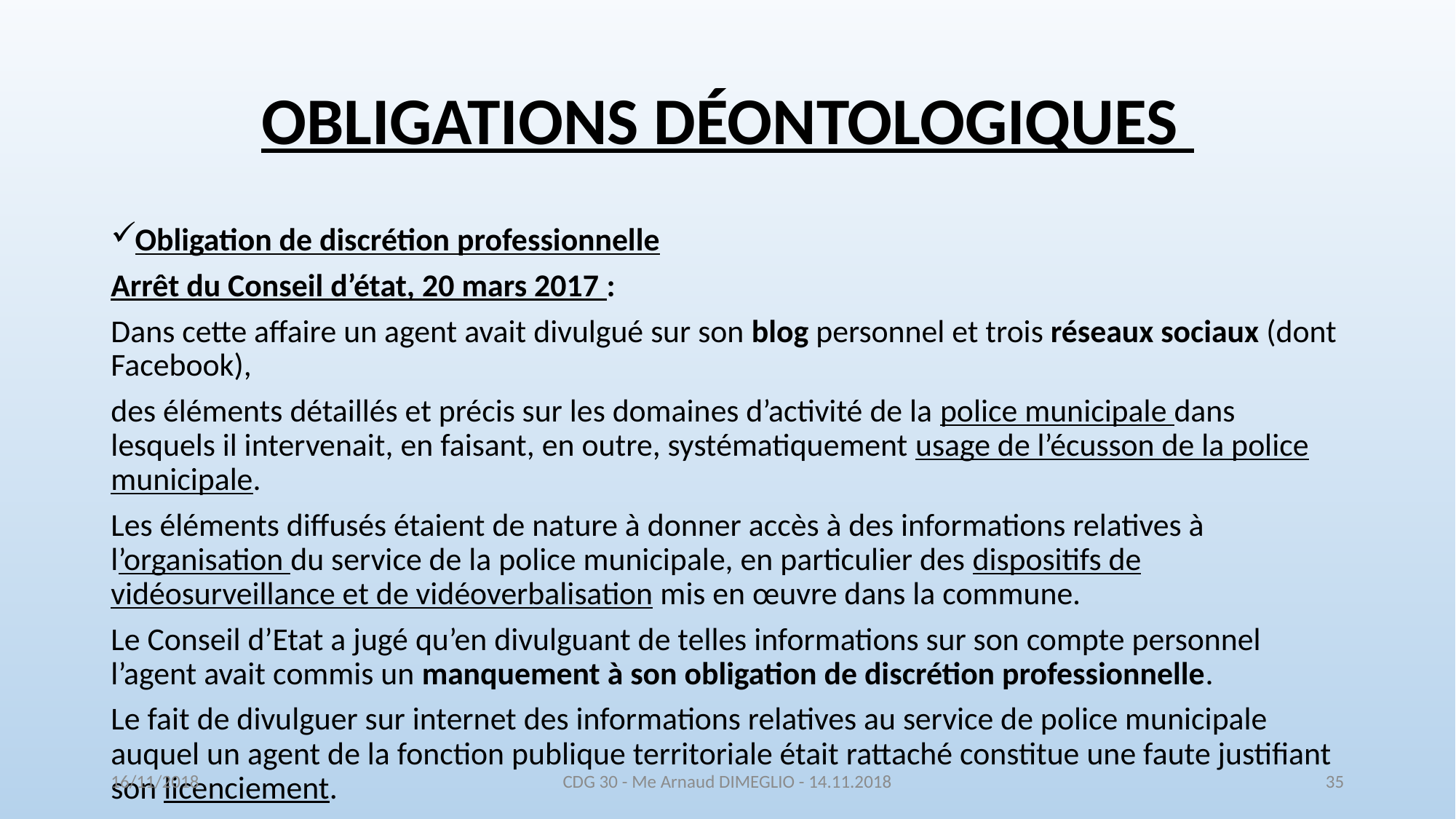

# OBLIGATIONS DÉONTOLOGIQUES
Obligation de discrétion professionnelle
Arrêt du Conseil d’état, 20 mars 2017 :
Dans cette affaire un agent avait divulgué sur son blog personnel et trois réseaux sociaux (dont Facebook),
des éléments détaillés et précis sur les domaines d’activité de la police municipale dans lesquels il intervenait, en faisant, en outre, systématiquement usage de l’écusson de la police municipale.
Les éléments diffusés étaient de nature à donner accès à des informations relatives à l’organisation du service de la police municipale, en particulier des dispositifs de vidéosurveillance et de vidéoverbalisation mis en œuvre dans la commune.
Le Conseil d’Etat a jugé qu’en divulguant de telles informations sur son compte personnel l’agent avait commis un manquement à son obligation de discrétion professionnelle.
Le fait de divulguer sur internet des informations relatives au service de police municipale auquel un agent de la fonction publique territoriale était rattaché constitue une faute justifiant son licenciement.

16/11/2018
CDG 30 - Me Arnaud DIMEGLIO - 14.11.2018
35